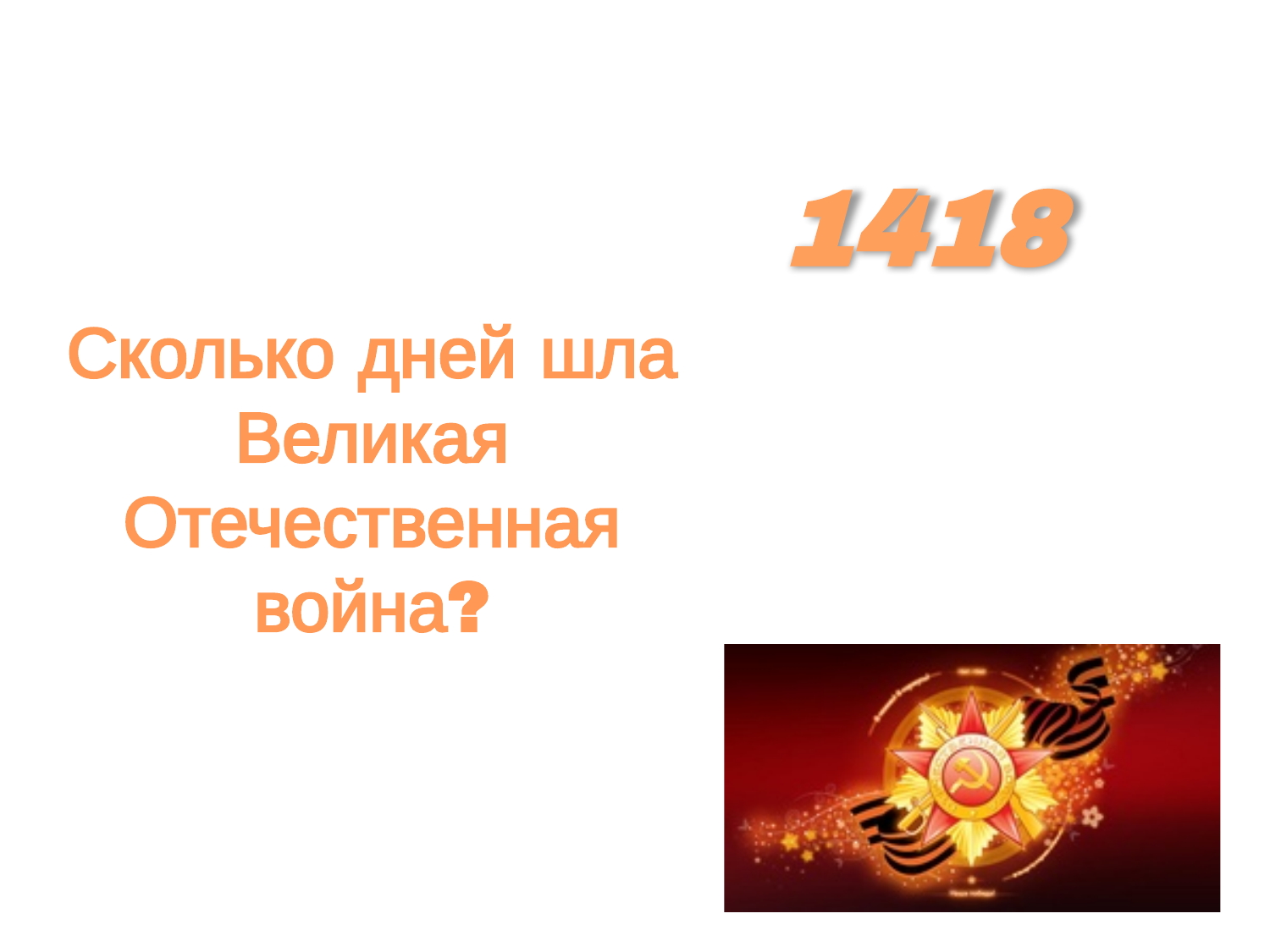

Сколько дней шла Великая Отечественная война?
1418